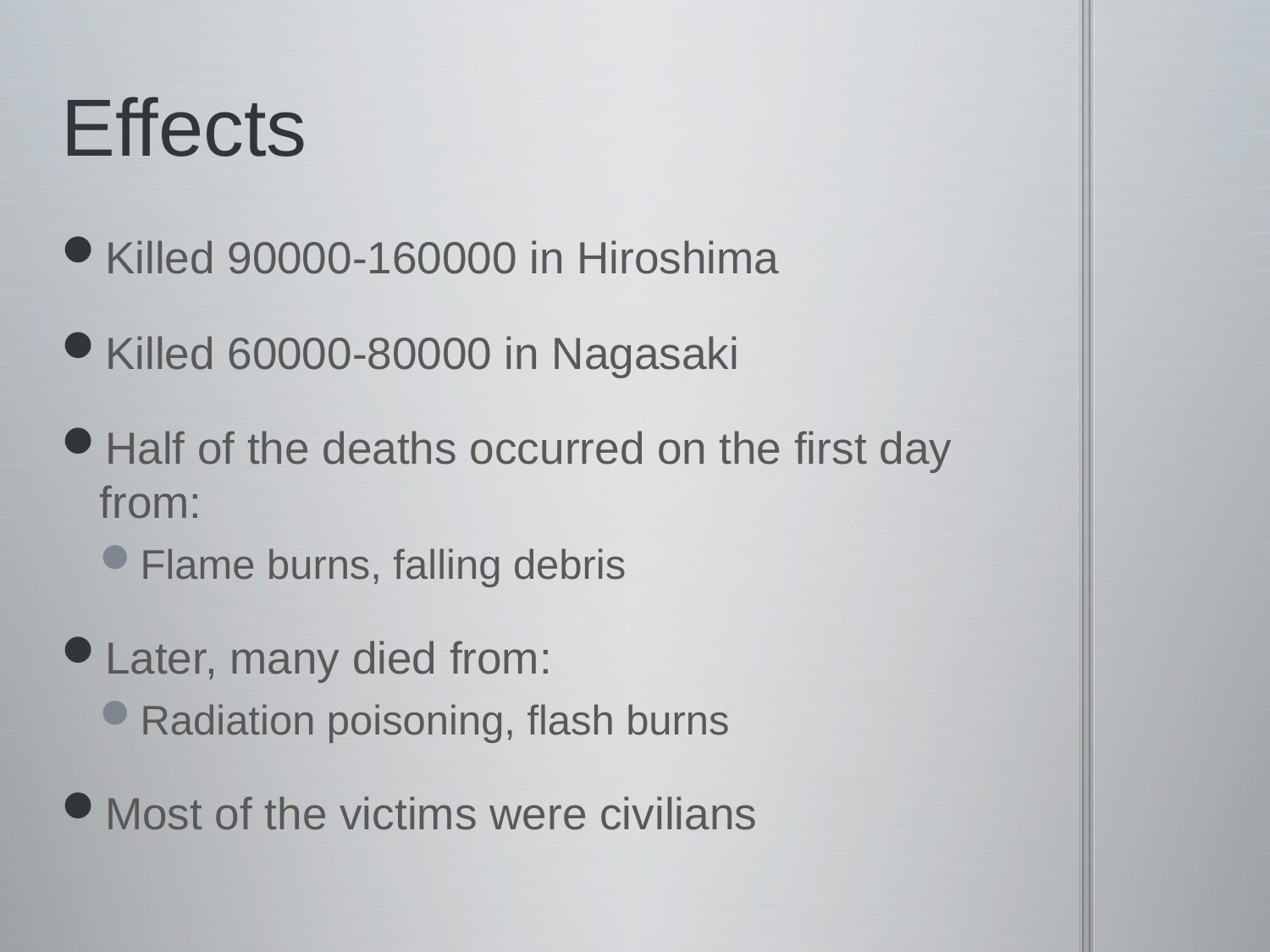

# Effects
Killed 90000-160000 in Hiroshima
Killed 60000-80000 in Nagasaki
Half of the deaths occurred on the first day from:
Flame burns, falling debris
Later, many died from:
Radiation poisoning, flash burns
Most of the victims were civilians